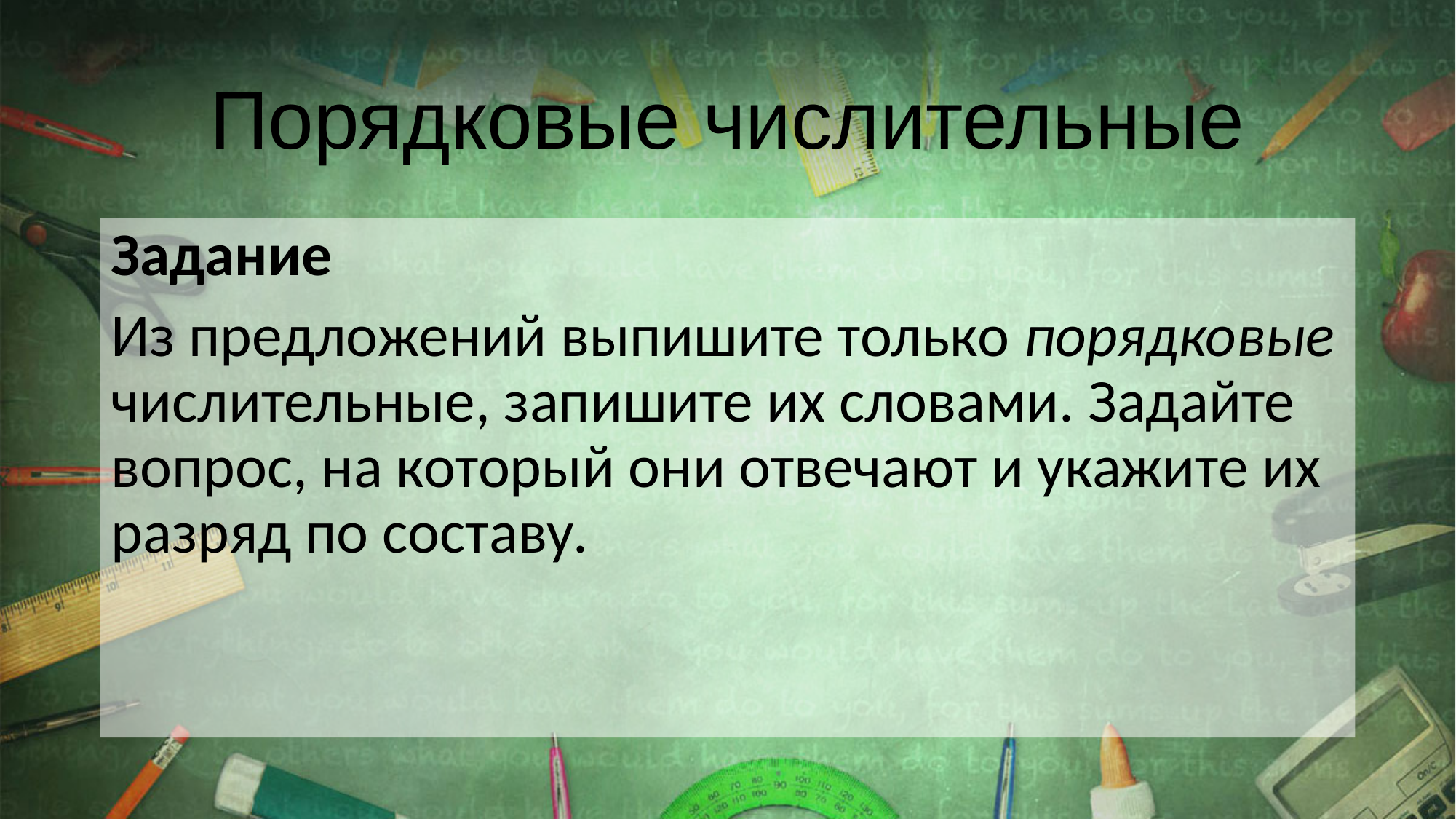

# Порядковые числительные
Задание
Из предложений выпишите только порядковые числительные, запишите их словами. Задайте вопрос, на который они отвечают и укажите их разряд по составу.